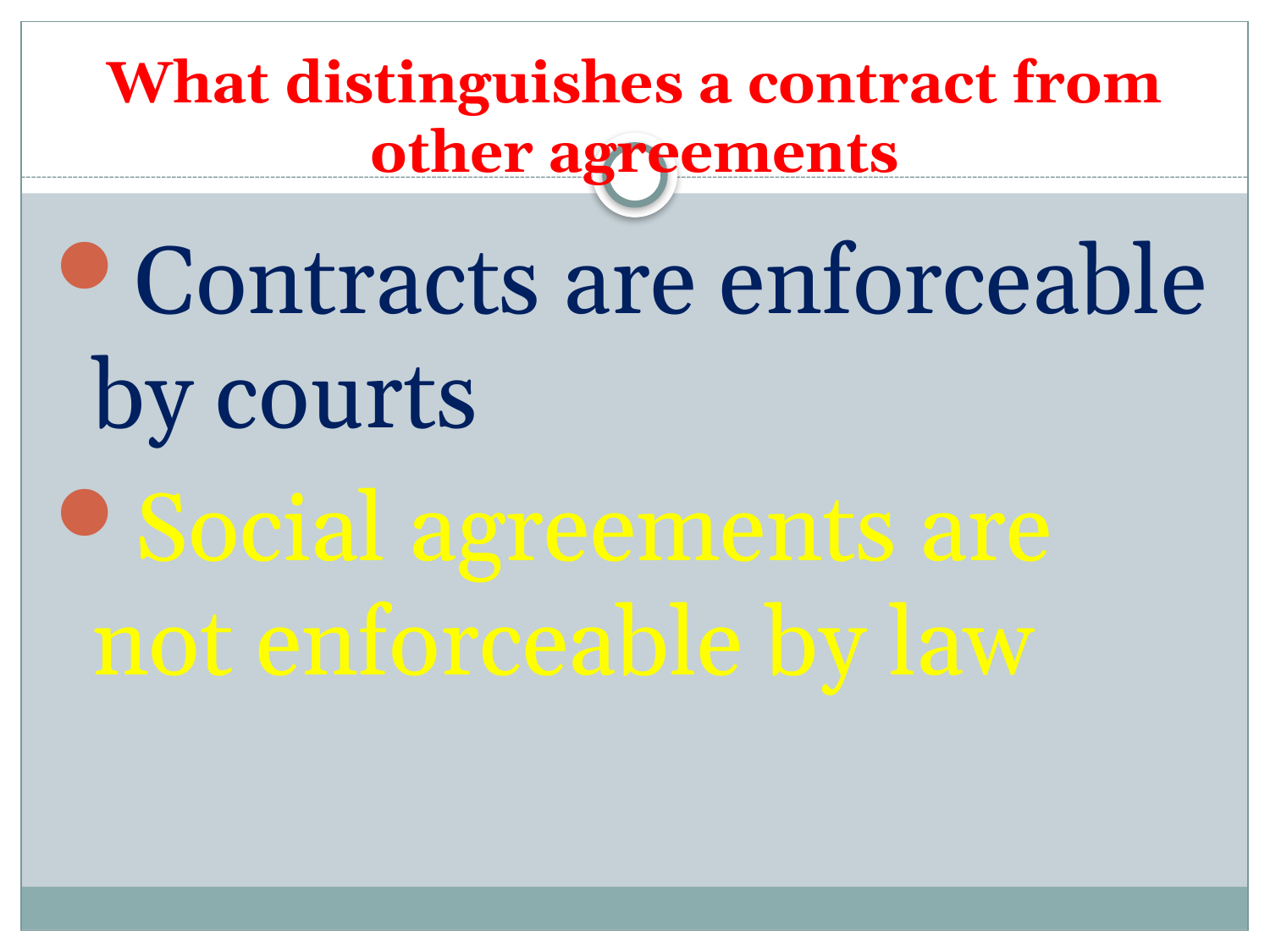

# What distinguishes a contract from other agreements
Contracts are enforceable by courts
Social agreements are not enforceable by law